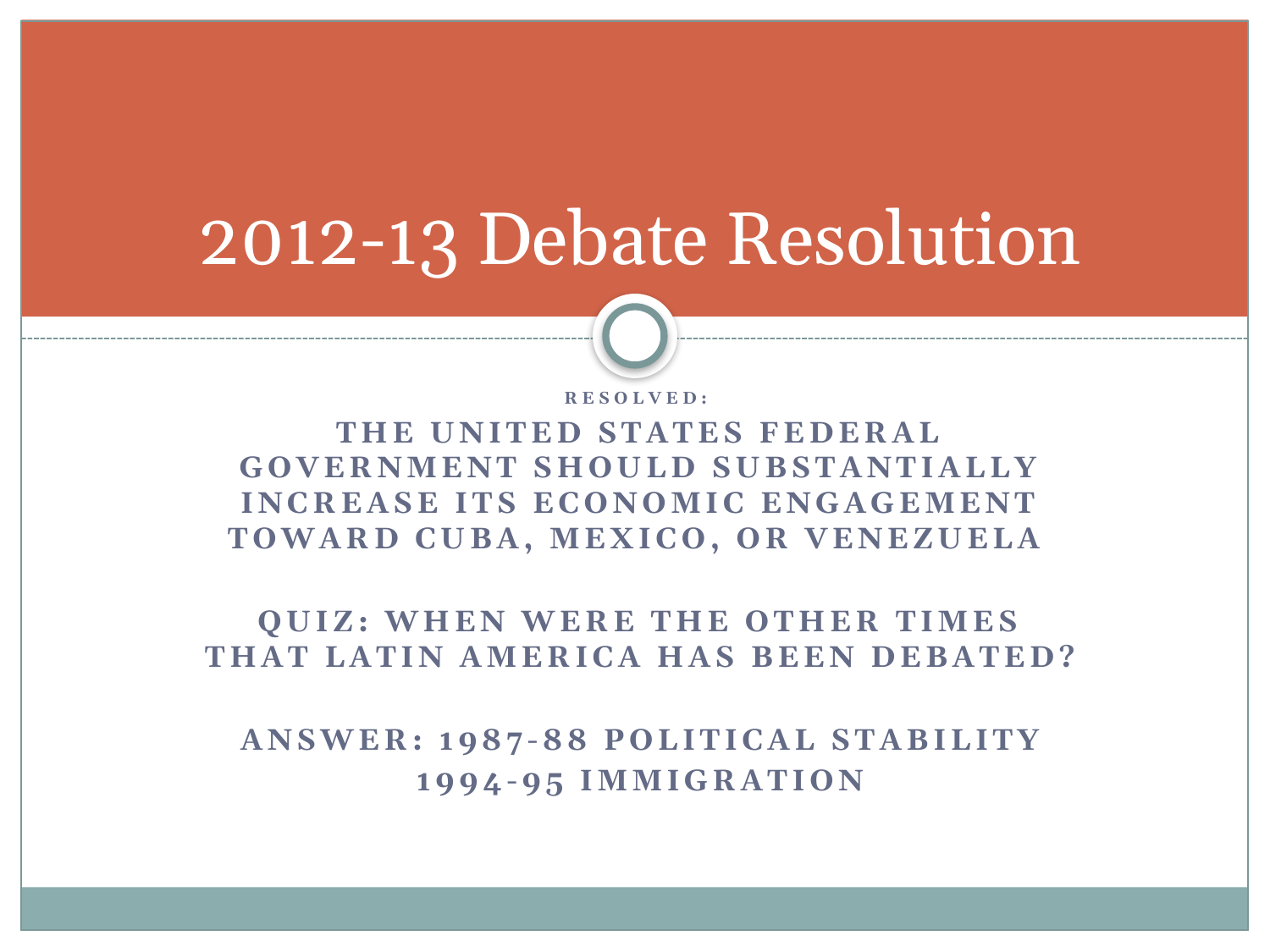

# 2012-13 Debate Resolution
Resolved:
The United States federal government should substantially increase its economic engagement toward Cuba, Mexico, or Venezuela

Quiz: When were the other times that Latin America has been debated?

Answer: 1987-88 Political stability
1994-95 Immigration